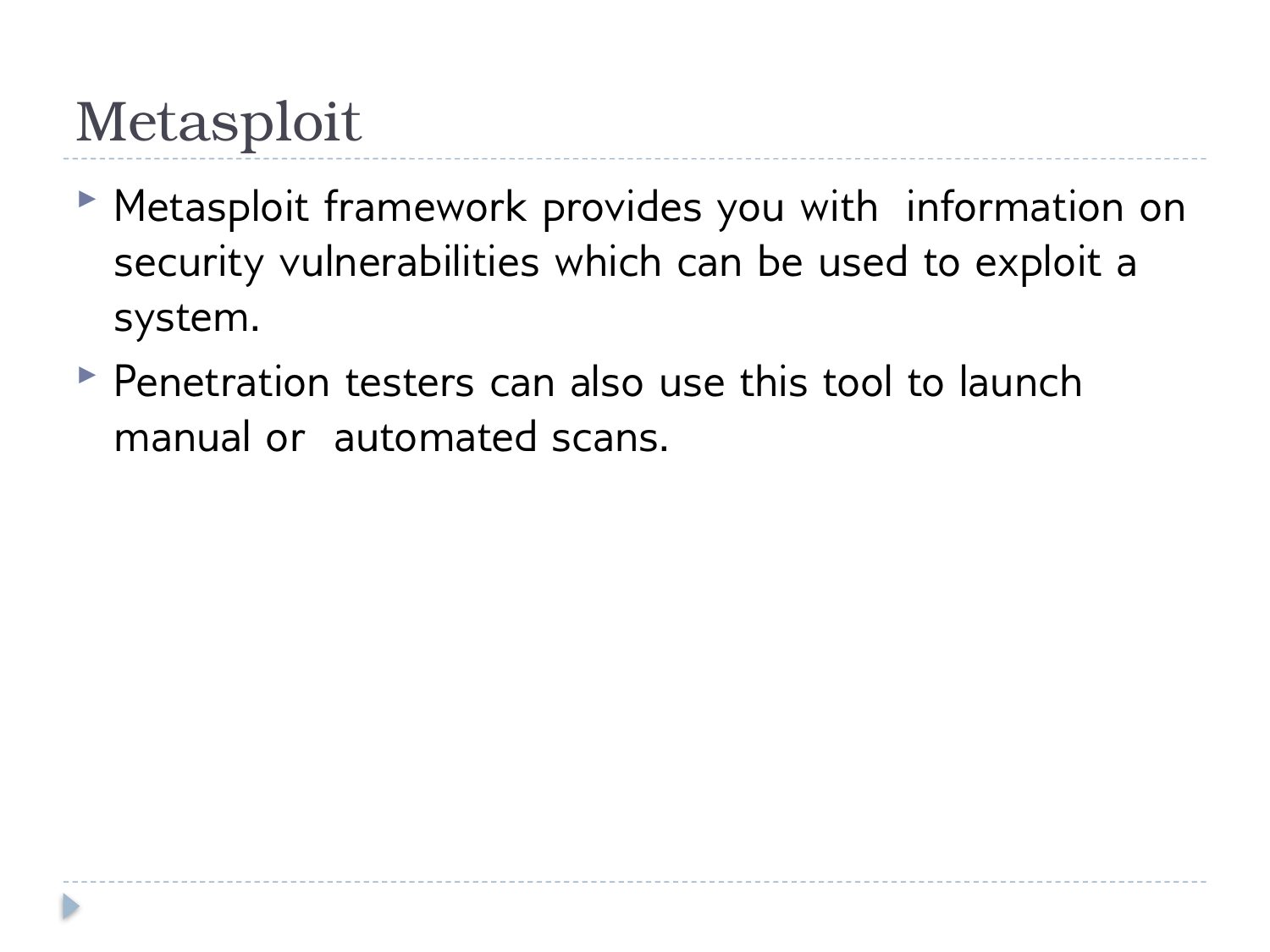

# Metasploit
Metasploit framework provides you with  information on security vulnerabilities which can be used to exploit a  system.
Penetration testers can also use this tool to launch manual or  automated scans.